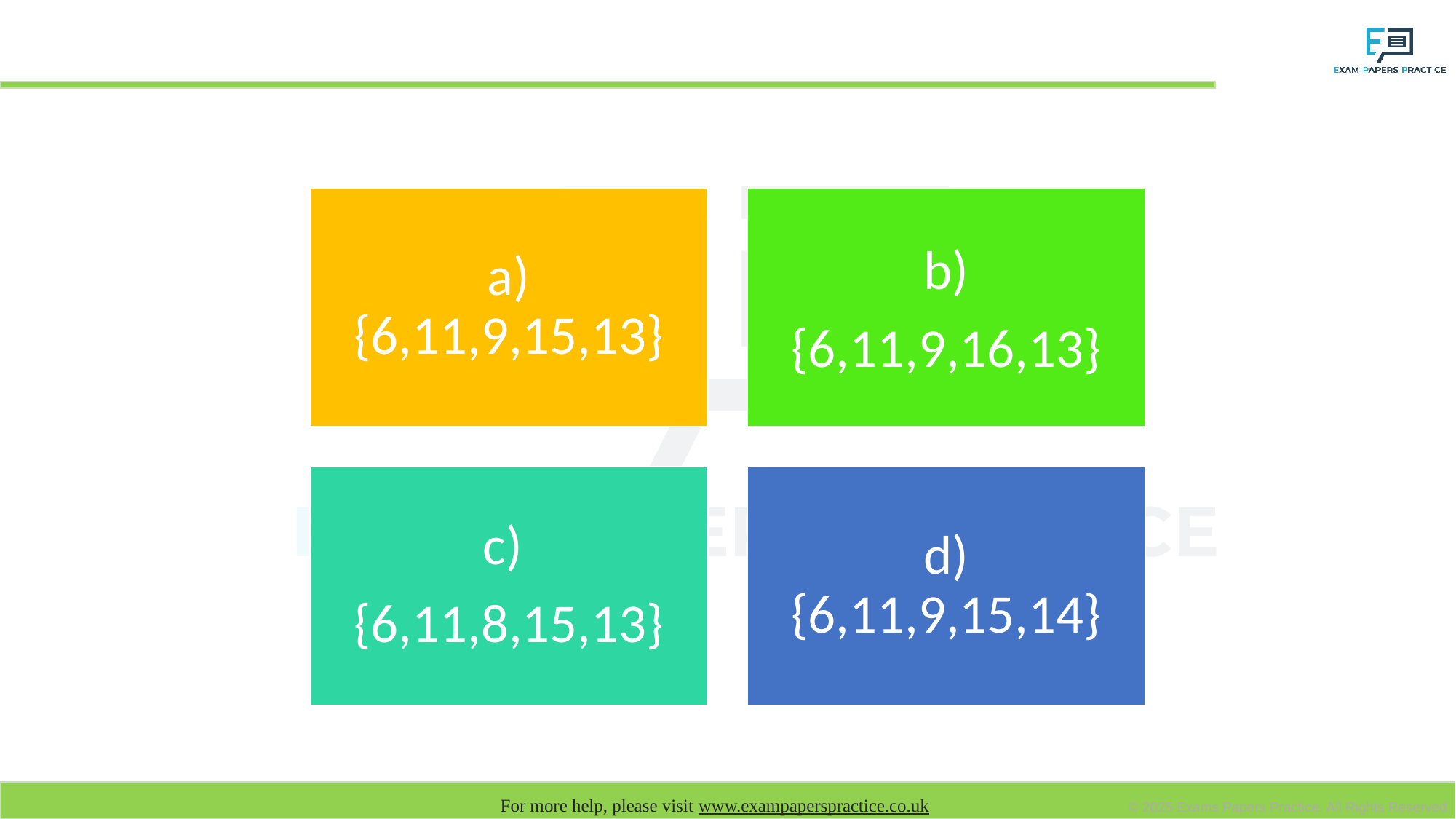

# Add vectors a and b where a={3,4,7,6,8} and b={3,7,2,9,5}
a) {6,11,9,15,13}

b)
{6,11,9,16,13}

c)
{6,11,8,15,13}
d) {6,11,9,15,14}